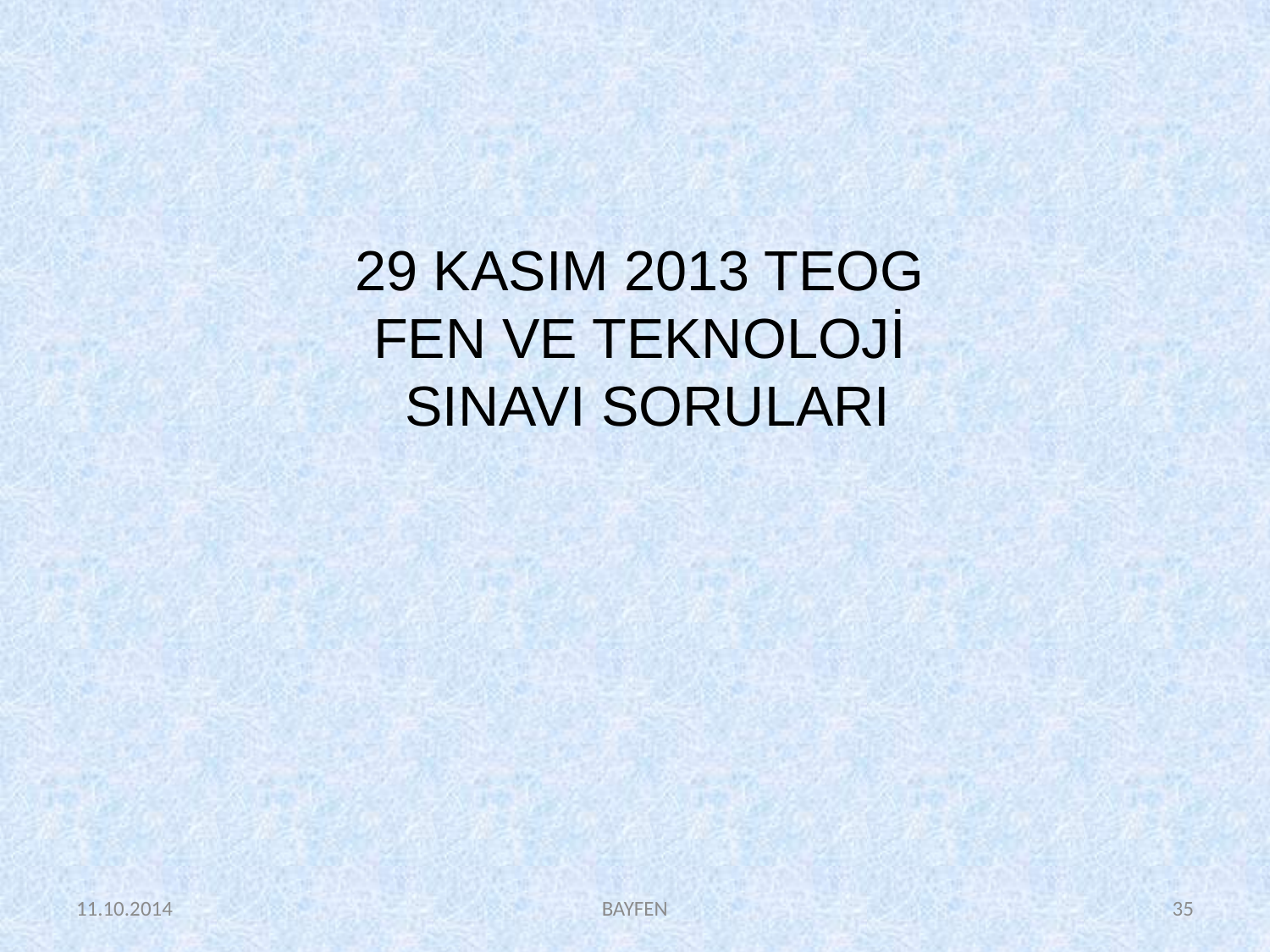

29 KASIM 2013 TEOG
FEN VE TEKNOLOJİ
 SINAVI SORULARI
11.10.2014
BAYFEN
35